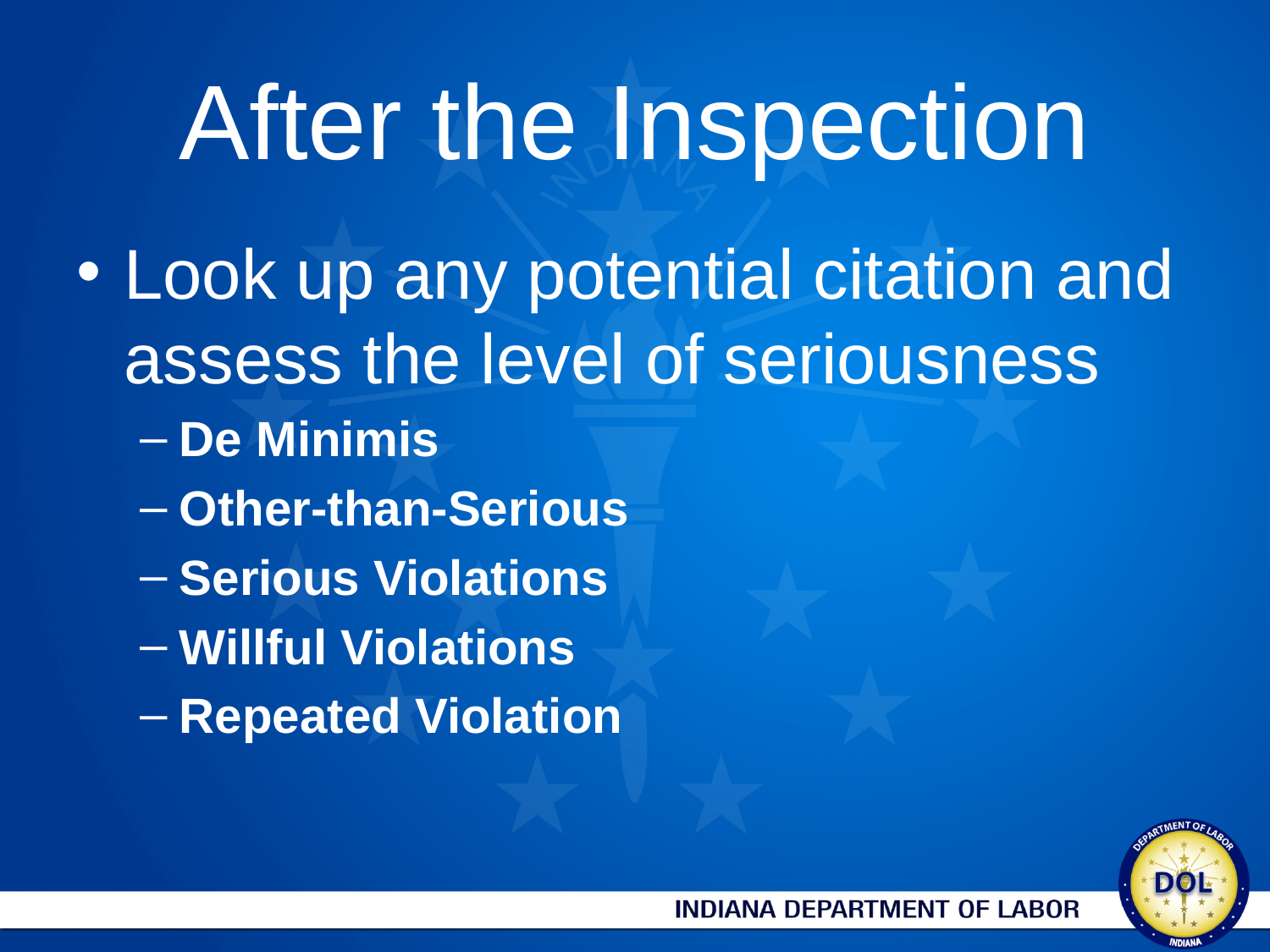

# After the Inspection
Look up any potential citation and assess the level of seriousness
De Minimis
Other-than-Serious
Serious Violations
Willful Violations
Repeated Violation